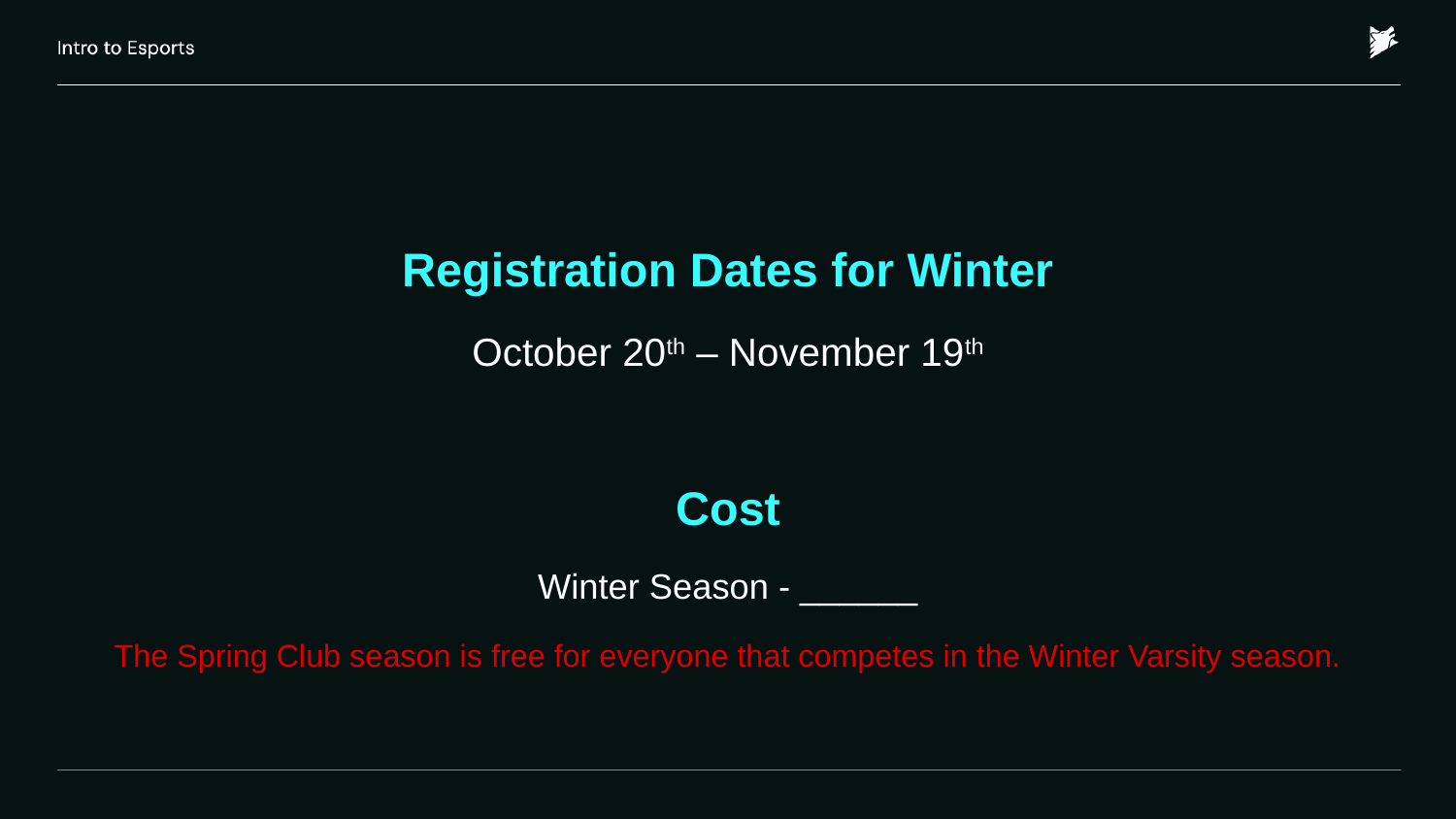

Registration Dates for Winter
October 20th – November 19th

Cost
Winter Season - ______
The Spring Club season is free for everyone that competes in the Winter Varsity season.